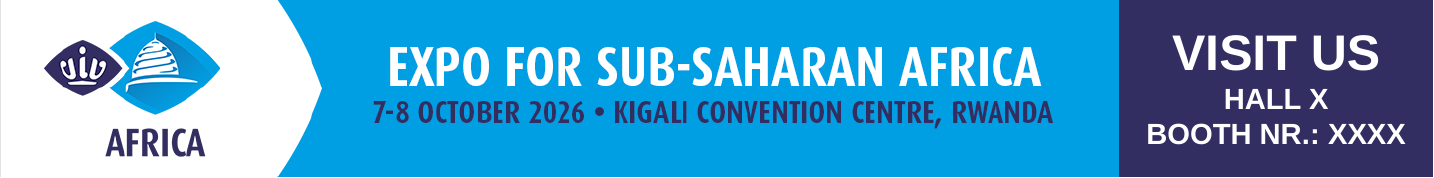

VISIT US
HALL X
BOOTH NR.: XXXX